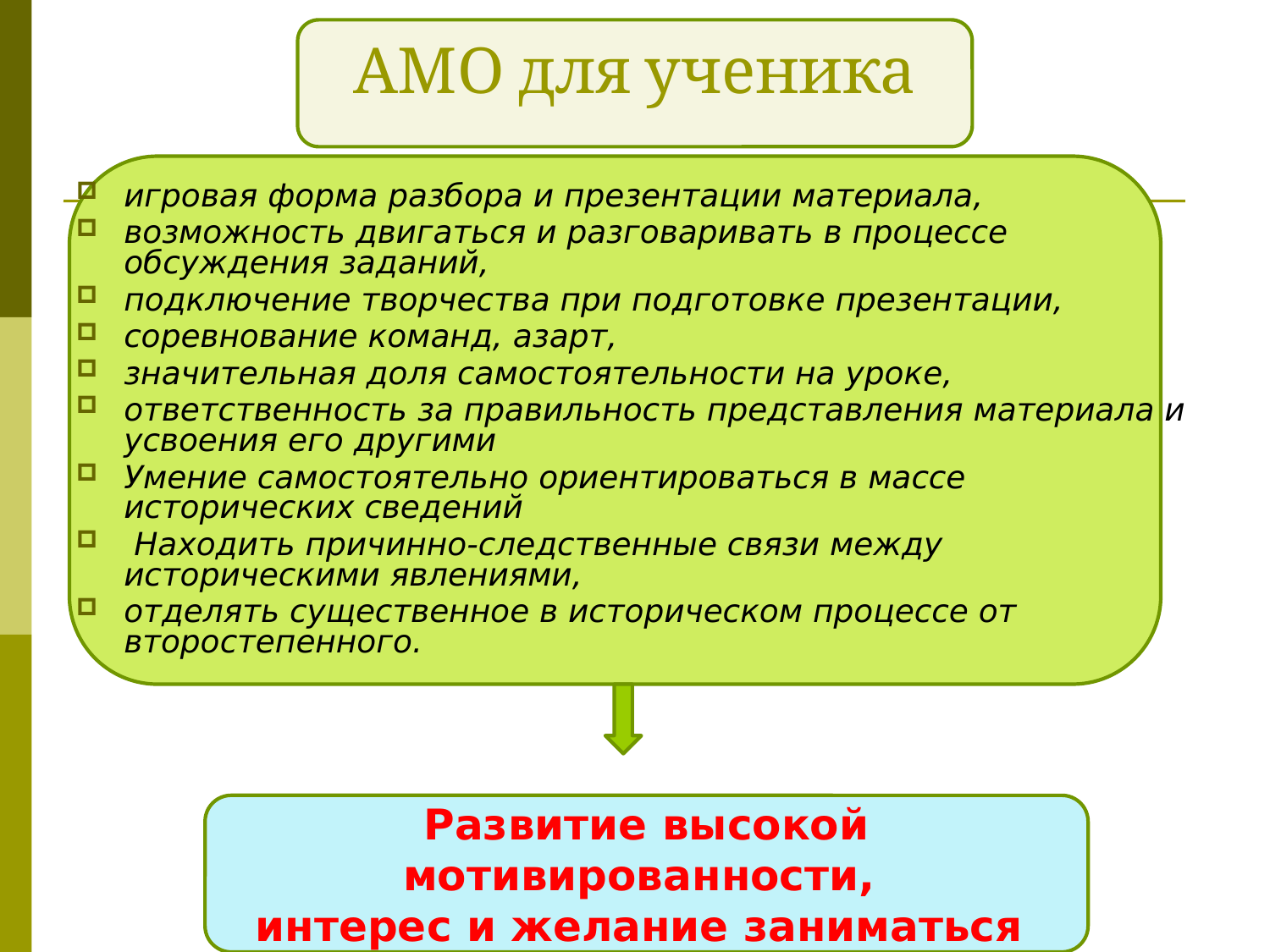

АМО для ученика

игровая форма разбора и презентации материала,
возможность двигаться и разговаривать в процессе обсуждения заданий,
подключение творчества при подготовке презентации,
соревнование команд, азарт,
значительная доля самостоятельности на уроке,
ответственность за правильность представления материала и усвоения его другими
Умение самостоятельно ориентироваться в массе исторических сведений
 Находить причинно-следственные связи между историческими явлениями,
отделять существенное в историческом процессе от второстепенного.

Развитие высокой мотивированности,
интерес и желание заниматься